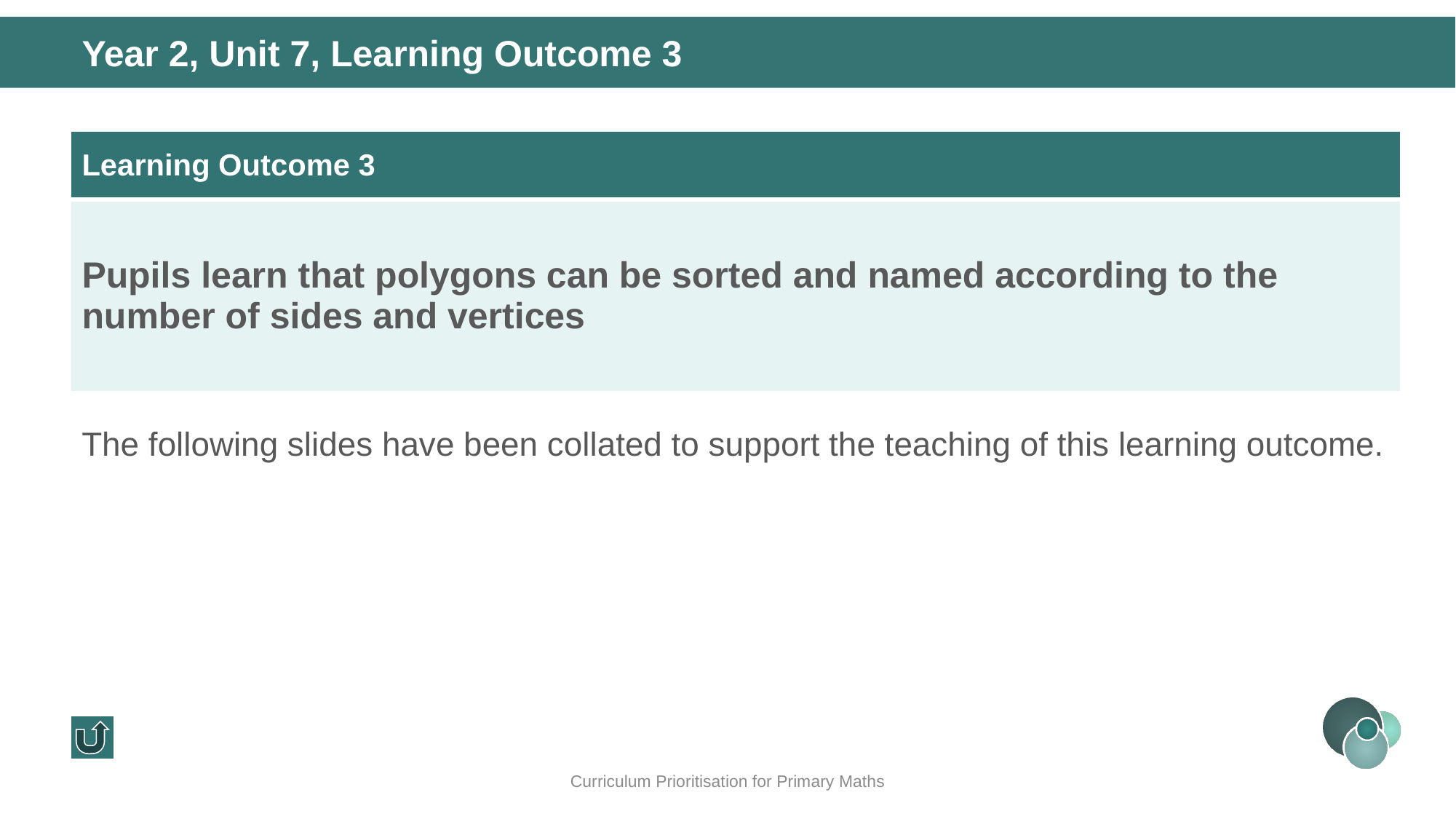

Year 2, Unit 7, Learning Outcome 3
| Learning Outcome 3 |
| --- |
| Pupils learn that polygons can be sorted and named according to the number of sides and vertices |
The following slides have been collated to support the teaching of this learning outcome.

Curriculum Prioritisation for Primary Maths